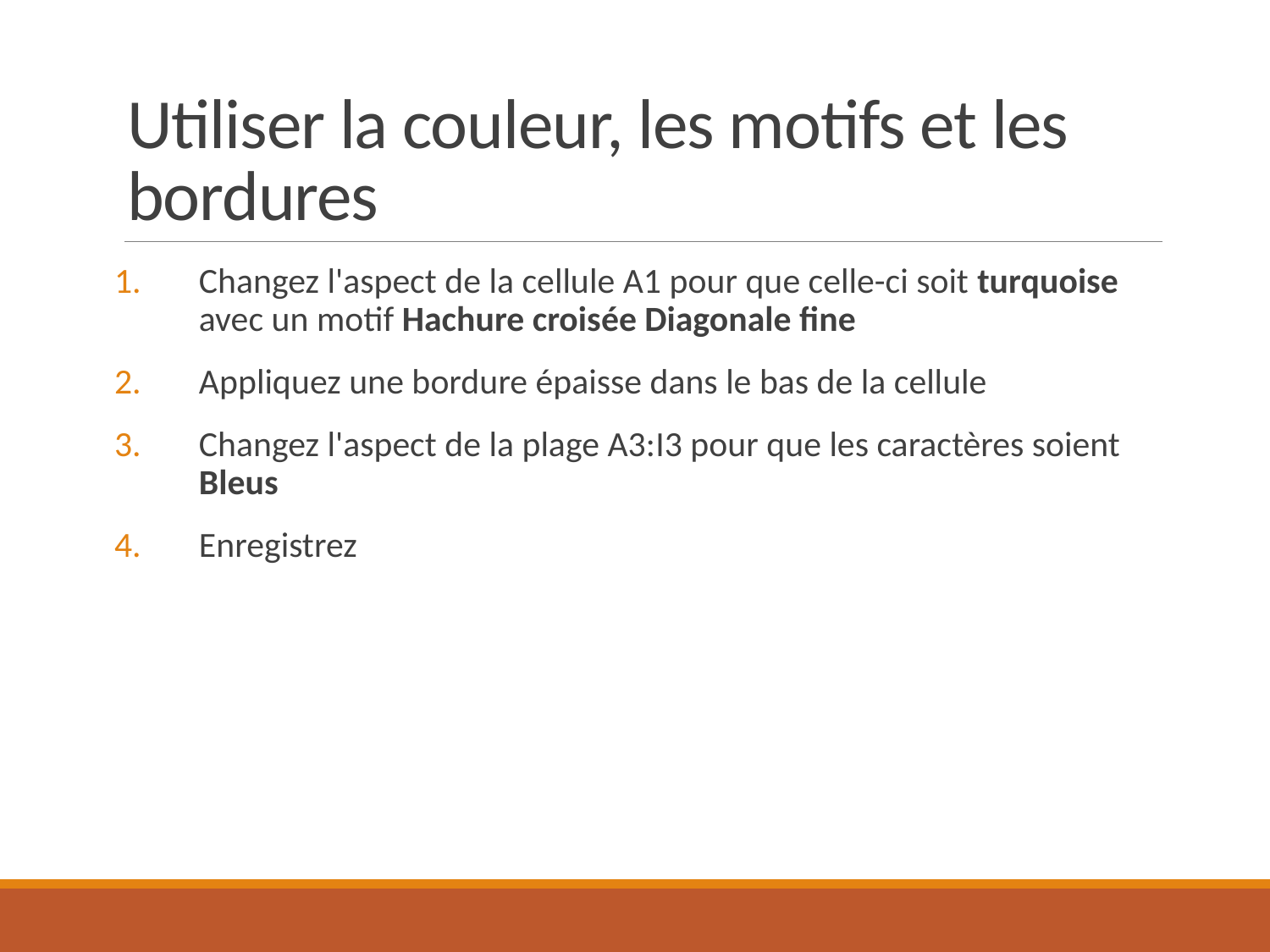

# Utiliser la couleur, les motifs et les bordures
Changez l'aspect de la cellule A1 pour que celle-ci soit turquoise avec un motif Hachure croisée Diagonale fine
Appliquez une bordure épaisse dans le bas de la cellule
Changez l'aspect de la plage A3:I3 pour que les caractères soient Bleus
Enregistrez